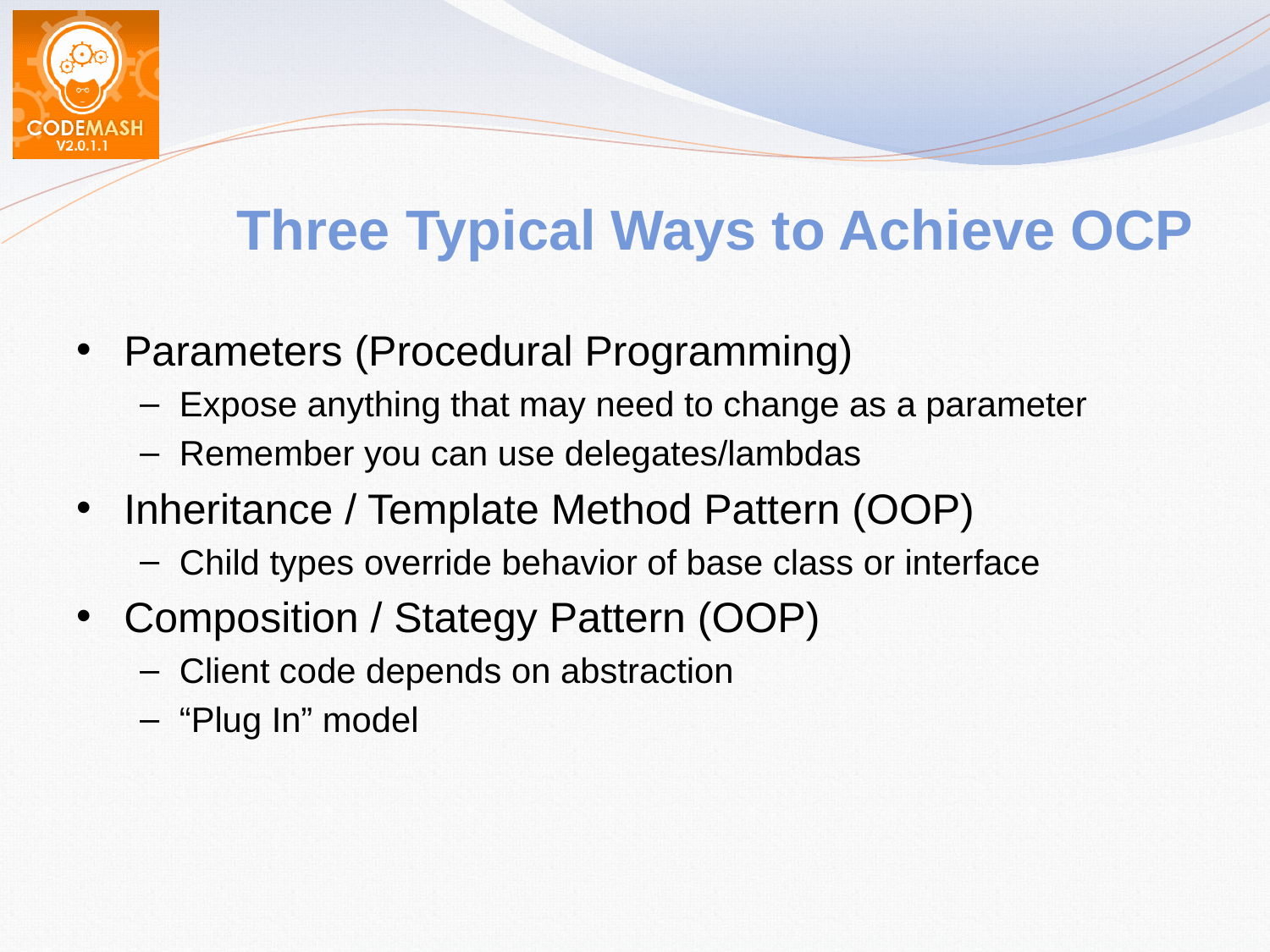

# Three Typical Ways to Achieve OCP
Parameters (Procedural Programming)
Expose anything that may need to change as a parameter
Remember you can use delegates/lambdas
Inheritance / Template Method Pattern (OOP)
Child types override behavior of base class or interface
Composition / Stategy Pattern (OOP)
Client code depends on abstraction
“Plug In” model